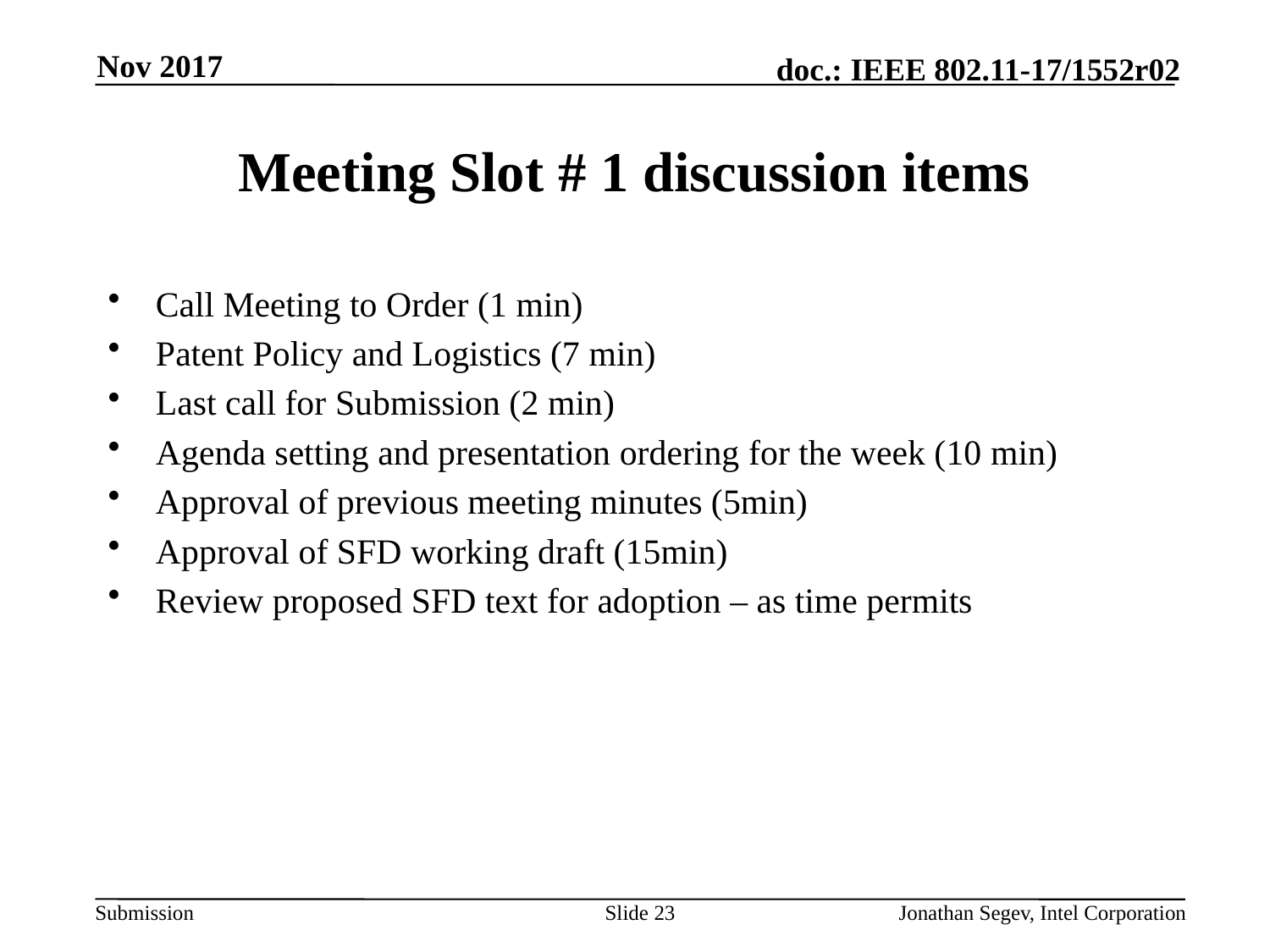

Nov 2017
# Meeting Slot # 1 discussion items
Call Meeting to Order (1 min)
Patent Policy and Logistics (7 min)
Last call for Submission (2 min)
Agenda setting and presentation ordering for the week (10 min)
Approval of previous meeting minutes (5min)
Approval of SFD working draft (15min)
Review proposed SFD text for adoption – as time permits

Slide 23
Jonathan Segev, Intel Corporation